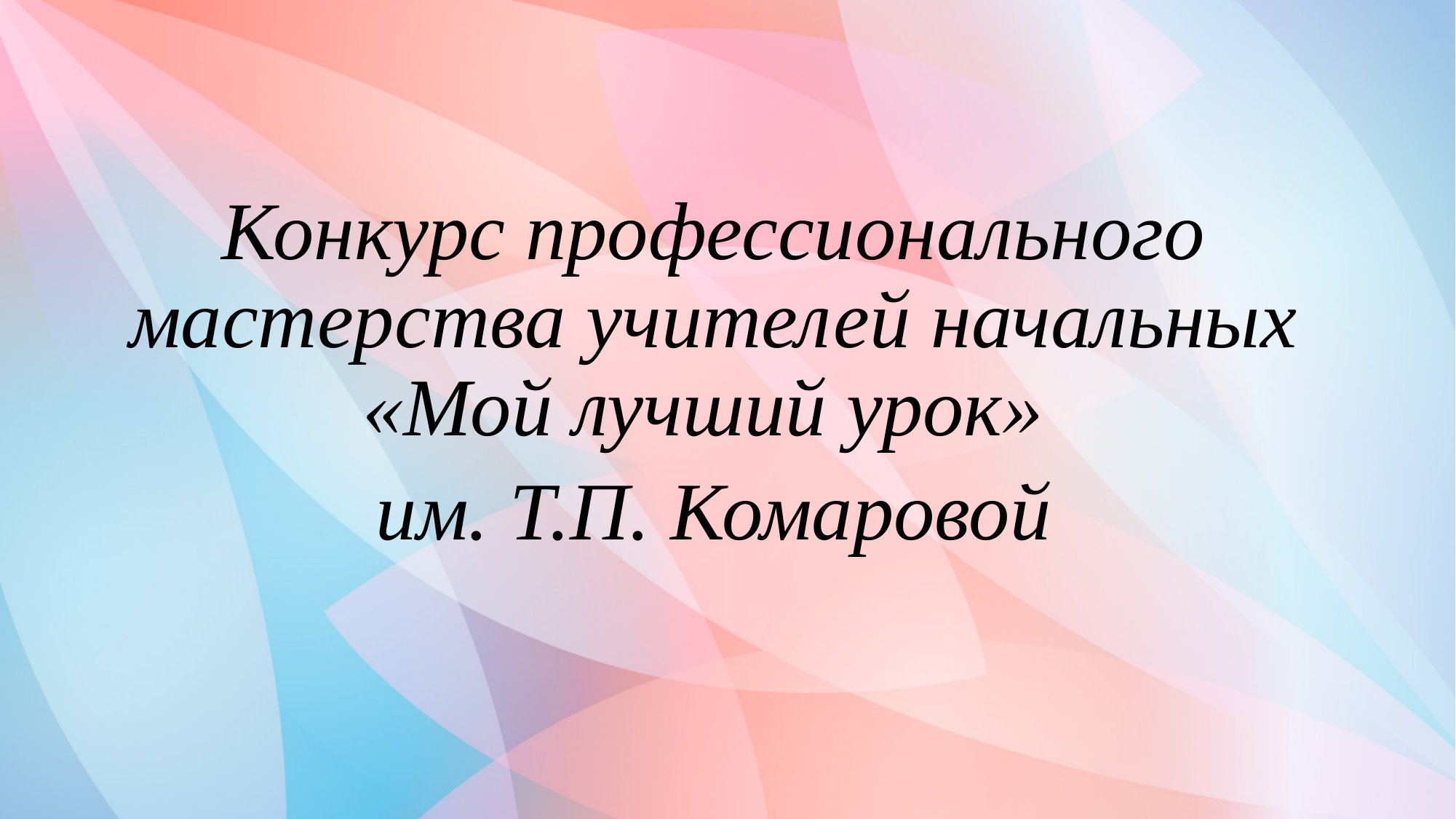

Конкурс профессионального мастерства учителей начальных «Мой лучший урок»
им. Т.П. Комаровой